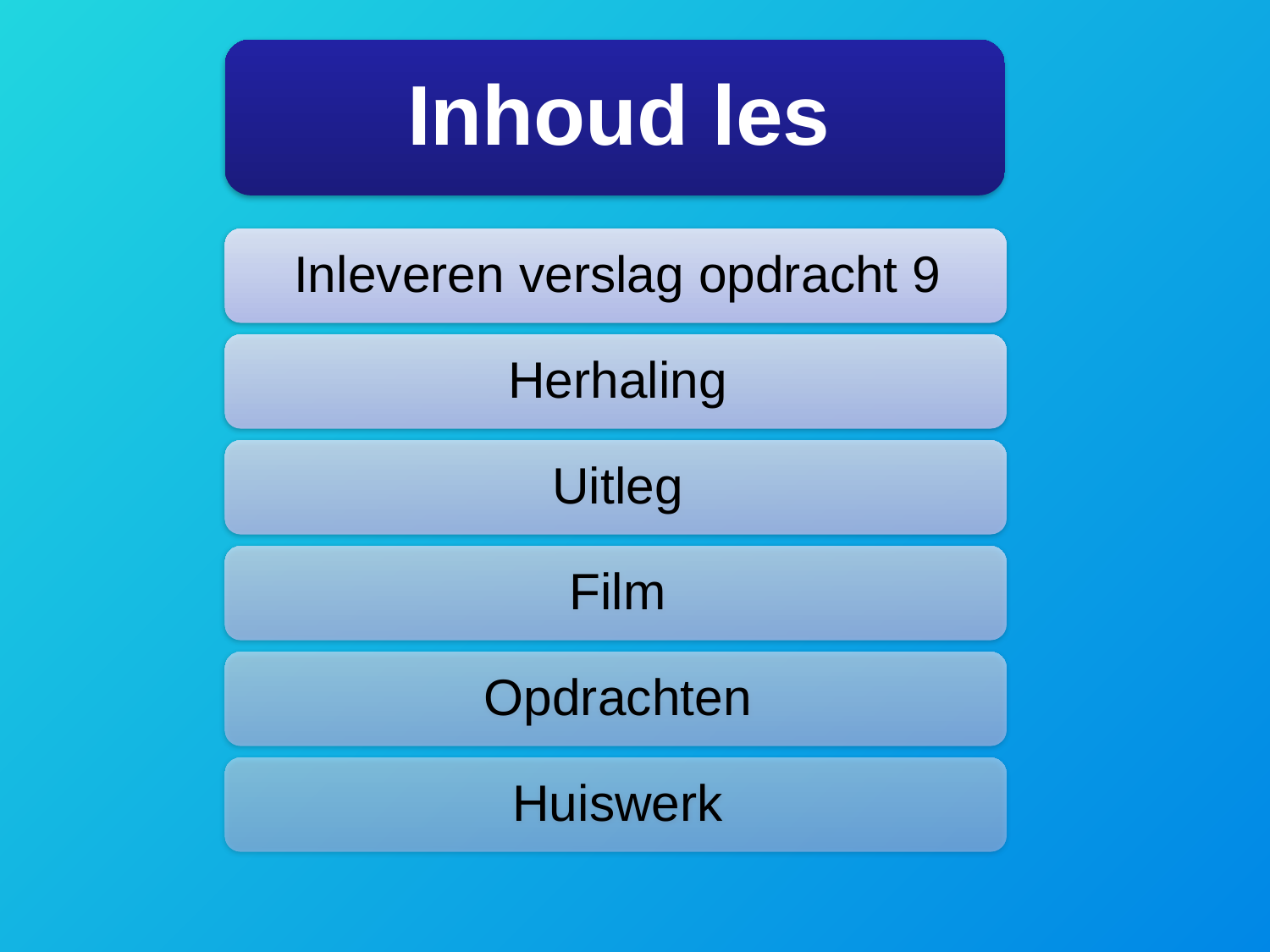

Inhoud les
Inleveren verslag opdracht 9
Herhaling
Uitleg
Film
Opdrachten
Huiswerk